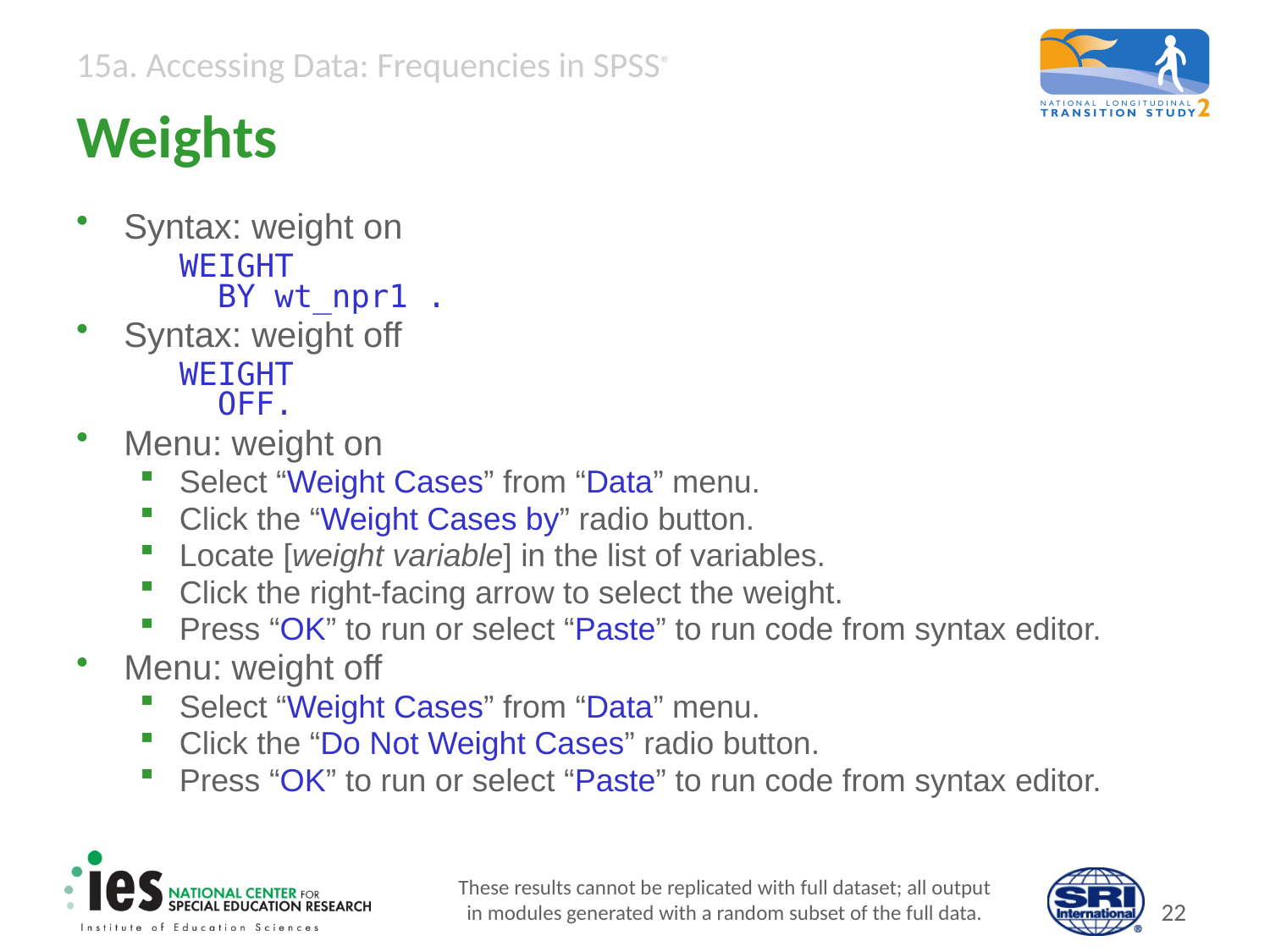

# Weights
Syntax: weight on
	WEIGHT
  BY wt_npr1 .
Syntax: weight off
	WEIGHT
  OFF.
Menu: weight on
Select “Weight Cases” from “Data” menu.
Click the “Weight Cases by” radio button.
Locate [weight variable] in the list of variables.
Click the right-facing arrow to select the weight.
Press “OK” to run or select “Paste” to run code from syntax editor.
Menu: weight off
Select “Weight Cases” from “Data” menu.
Click the “Do Not Weight Cases” radio button.
Press “OK” to run or select “Paste” to run code from syntax editor.
These results cannot be replicated with full dataset; all output
in modules generated with a random subset of the full data.
22